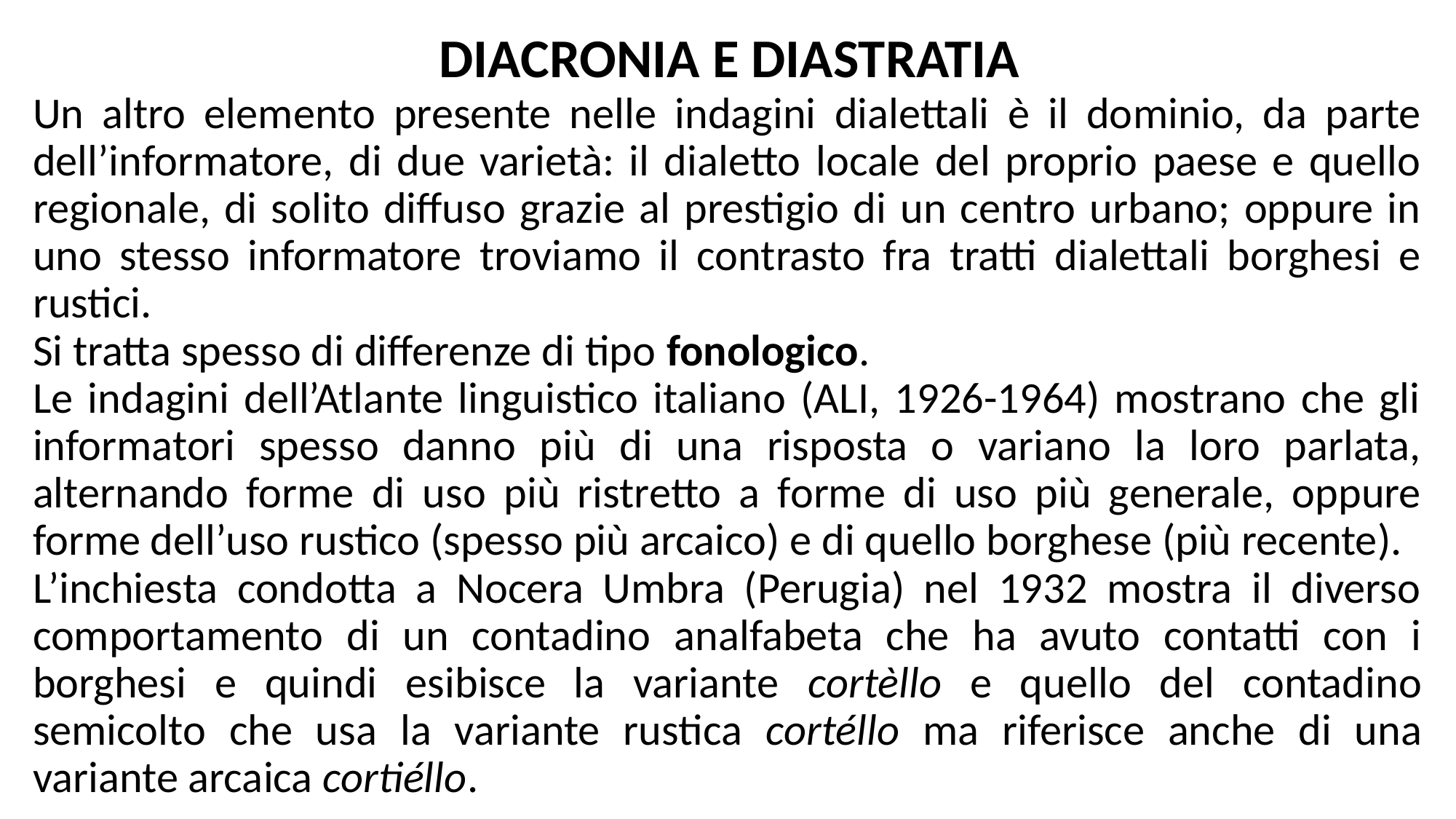

# DIACRONIA E DIASTRATIA
Un altro elemento presente nelle indagini dialettali è il dominio, da parte dell’informatore, di due varietà: il dialetto locale del proprio paese e quello regionale, di solito diffuso grazie al prestigio di un centro urbano; oppure in uno stesso informatore troviamo il contrasto fra tratti dialettali borghesi e rustici.
Si tratta spesso di differenze di tipo fonologico.
Le indagini dell’Atlante linguistico italiano (ALI, 1926-1964) mostrano che gli informatori spesso danno più di una risposta o variano la loro parlata, alternando forme di uso più ristretto a forme di uso più generale, oppure forme dell’uso rustico (spesso più arcaico) e di quello borghese (più recente).
L’inchiesta condotta a Nocera Umbra (Perugia) nel 1932 mostra il diverso comportamento di un contadino analfabeta che ha avuto contatti con i borghesi e quindi esibisce la variante cortèllo e quello del contadino semicolto che usa la variante rustica cortéllo ma riferisce anche di una variante arcaica cortiéllo.